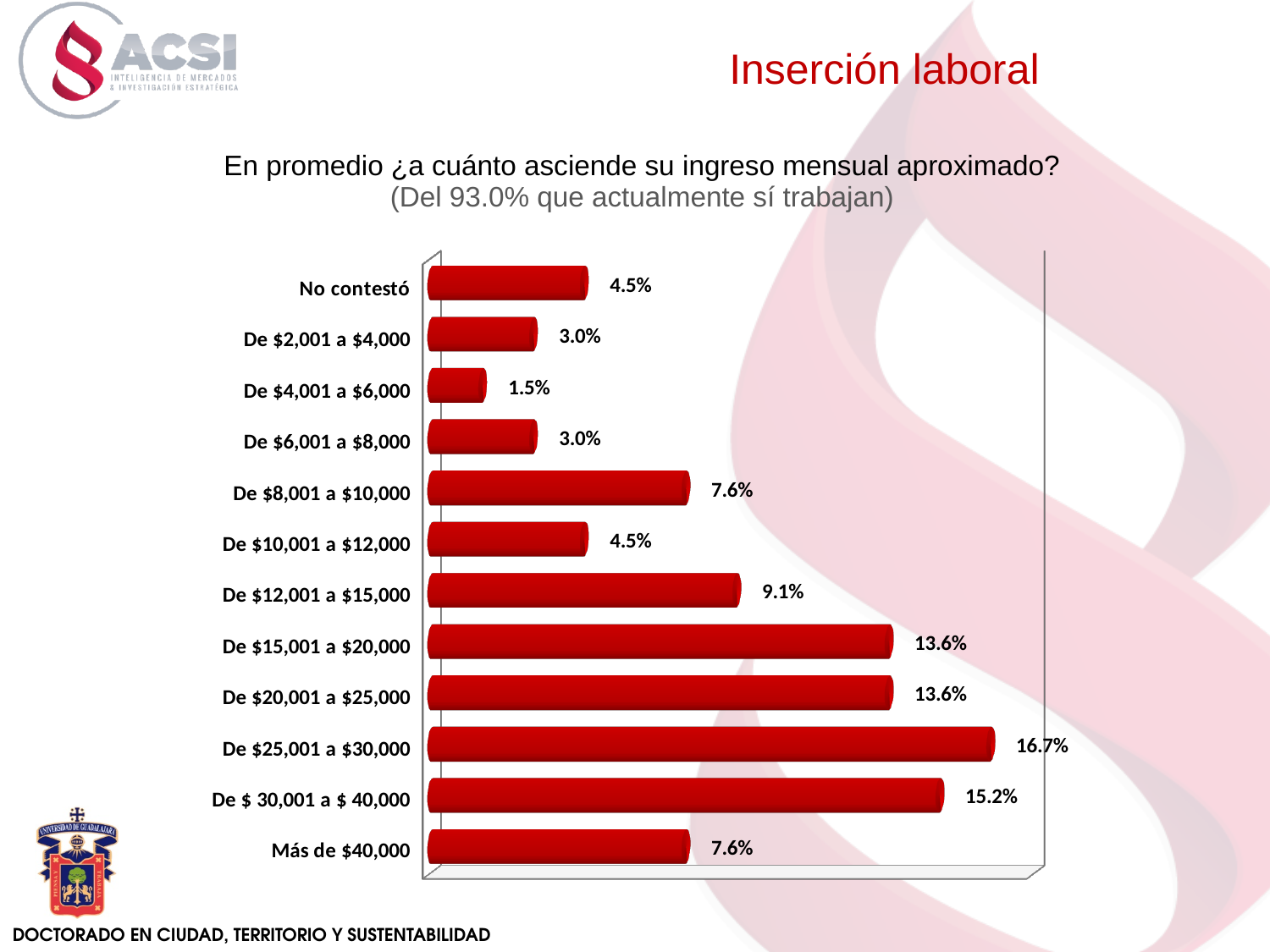

Inserción laboral
En promedio ¿a cuánto asciende su ingreso mensual aproximado?
(Del 93.0% que actualmente sí trabajan)

[unsupported chart]